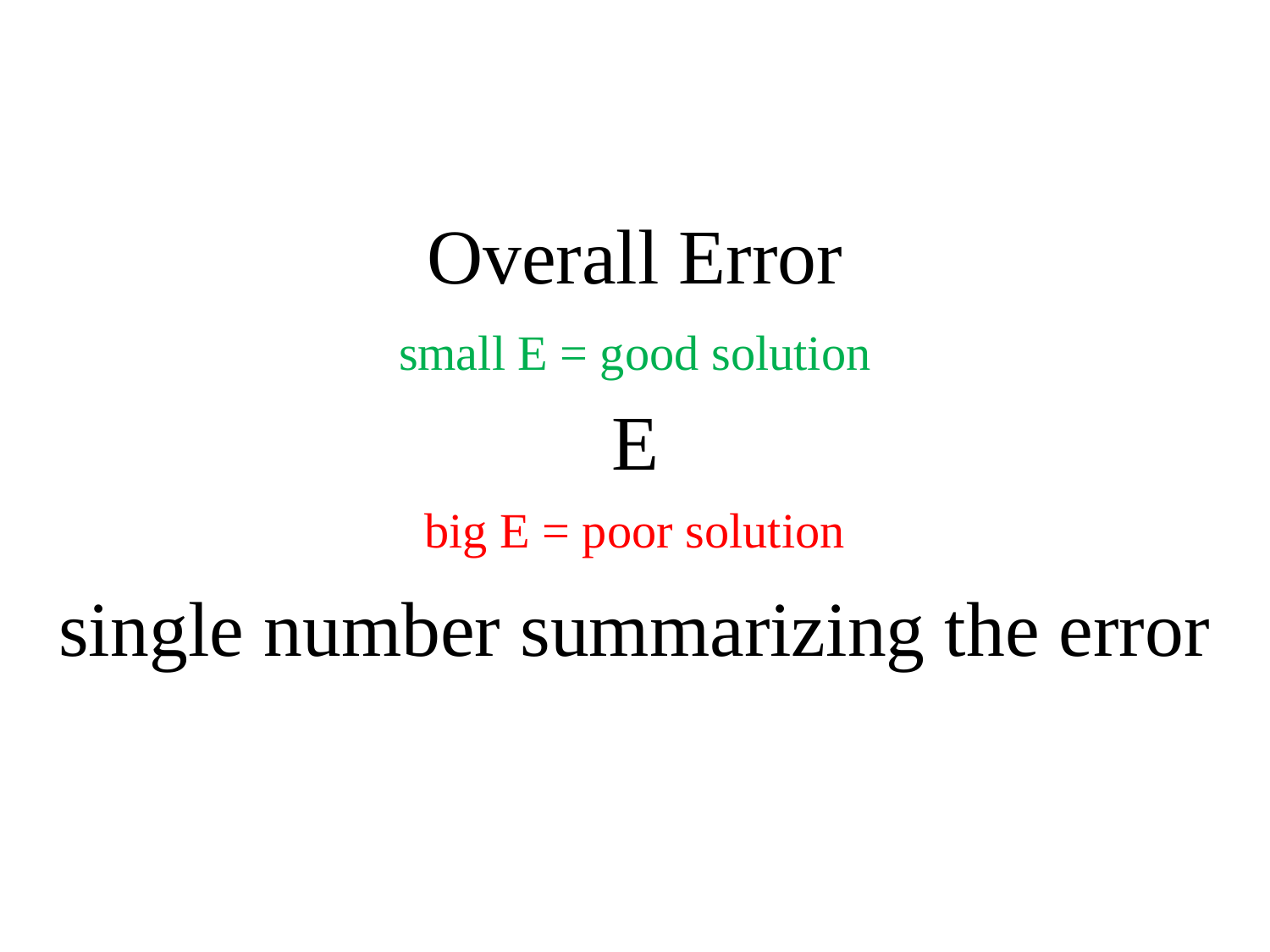

# Overall Error E single number summarizing the error
small E = good solution

big E = poor solution